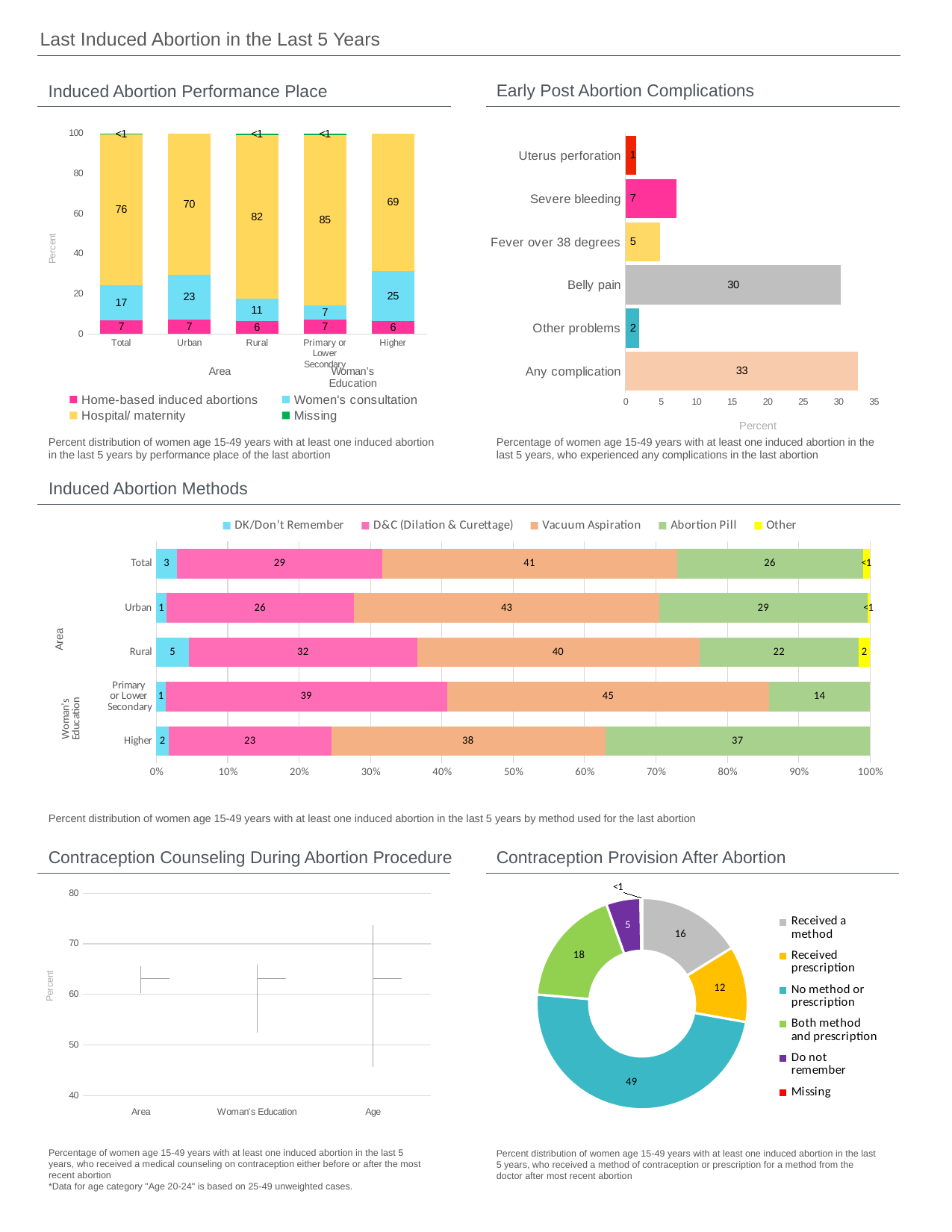

Last Induced Abortion in the Last 5 Years
Early Post Abortion Complications
Induced Abortion Performance Place

### Chart

| Category | complication |
|---|---|
| Any complication | 32.76633308971213 |
| Other problems | 1.8922058691770614 |
| Belly pain | 30.352434721305553 |
| Fever over 38 degrees | 4.832625615696246 |
| Severe bleeding | 7.200020284483348 |
| Uterus perforation | 1.4875161668237915 |

### Chart

| Category | Home-based induced abortions | Women's consultation | Hospital/ maternity | Missing |
|---|---|---|---|---|
| Total | 6.666747173194675 | 17.497566680873398 | 75.58027533201856 | 0.25541081391350695 |
| Urban | 6.99033377685474 | 22.6468452492079 | 70.36282097393726 | 0.0 |
| Rural | 6.267565664131087 | 11.145335883161103 | 82.01660885315867 | 0.5704895995490806 |
| Primary or Lower Secondary | 6.955533283936493 | 7.064814165843987 | 85.35386605063479 | 0.625786499584758 |
| Higher | 6.3419192431290385 | 24.90013827144425 | 68.75794248542665 | 0.0 |
Percent
Percentage of women age 15-49 years with at least one induced abortion in the last 5 years, who experienced any complications in the last abortion
Percent distribution of women age 15-49 years with at least one induced abortion in the last 5 years by performance place of the last abortion
Induced Abortion Methods

### Chart

| Category | DK/Don’t Remember | D&C (Dilation & Curettage) | Vacuum Aspiration | Abortion Pill | Other |
|---|---|---|---|---|---|
| Higher | 1.7569174128208136 | 22.732777019467292 | 38.39139428886445 | 37.118911278847435 | 0.0 |
| Primary
or Lower
Secondary | 1.3089060850858025 | 39.425178509326095 | 45.15121847255778 | 14.114696933030386 | 0.0 |
| Rural | 4.6 | 31.9 | 39.5 | 22.3 | 1.6 |
| Urban | 1.4 | 26.3 | 42.8 | 29.1 | 0.4 |
| Total | 2.9 | 28.8 | 41.3 | 26.1 | 1.0 |
Area
Percent distribution of women age 15-49 years with at least one induced abortion in the last 5 years by method used for the last abortion
Contraception Counseling During Abortion Procedure
Contraception Provision After Abortion

[unsupported chart]

### Chart

| Category |  |
|---|---|
| Received a method | 16.1482200649549 |
| Received prescription | 11.667328741002404 |
| No method or prescription | 48.56561884667024 |
| Both method and prescription | 18.127374899451723 |
| Do not remember | 5.243762521086419 |
| Missing | 0.2476949268343689 |
Percentage of women age 15-49 years with at least one induced abortion in the last 5 years, who received a medical counseling on contraception either before or after the most recent abortion
*Data for age category "Age 20-24" is based on 25-49 unweighted cases.
Percent distribution of women age 15-49 years with at least one induced abortion in the last 5 years, who received a method of contraception or prescription for a method from the doctor after most recent abortion